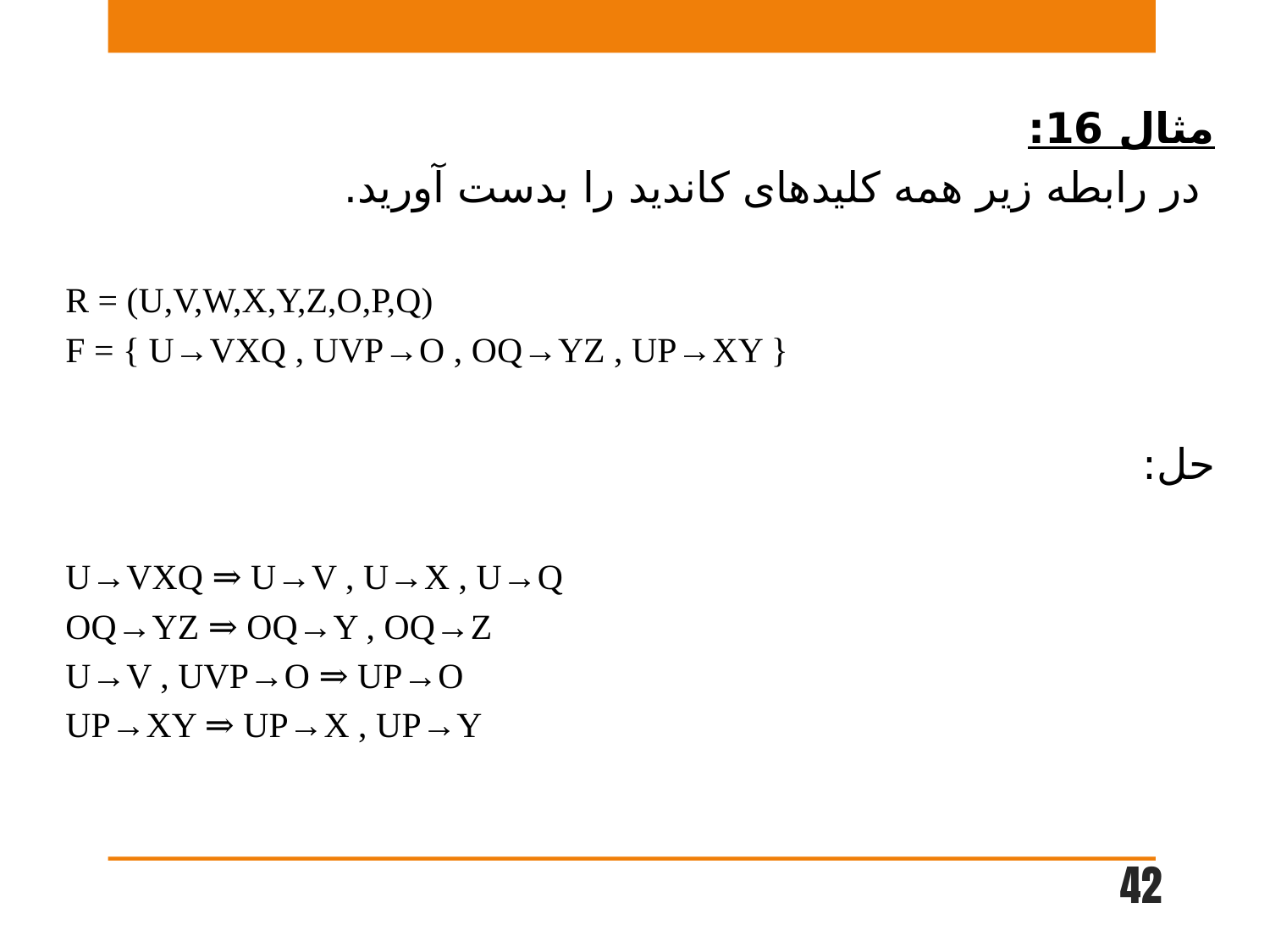

مثال 16:
 در رابطه زیر همه کلیدهای کاندید را بدست آورید.

R = (U,V,W,X,Y,Z,O,P,Q)
F = { U→VXQ , UVP→O , OQ→YZ , UP→XY }

حل:

U→VXQ ⇒ U→V , U→X , U→Q
OQ→YZ ⇒ OQ→Y , OQ→Z
U→V , UVP→O ⇒ UP→O
UP→XY ⇒ UP→X , UP→Y

42